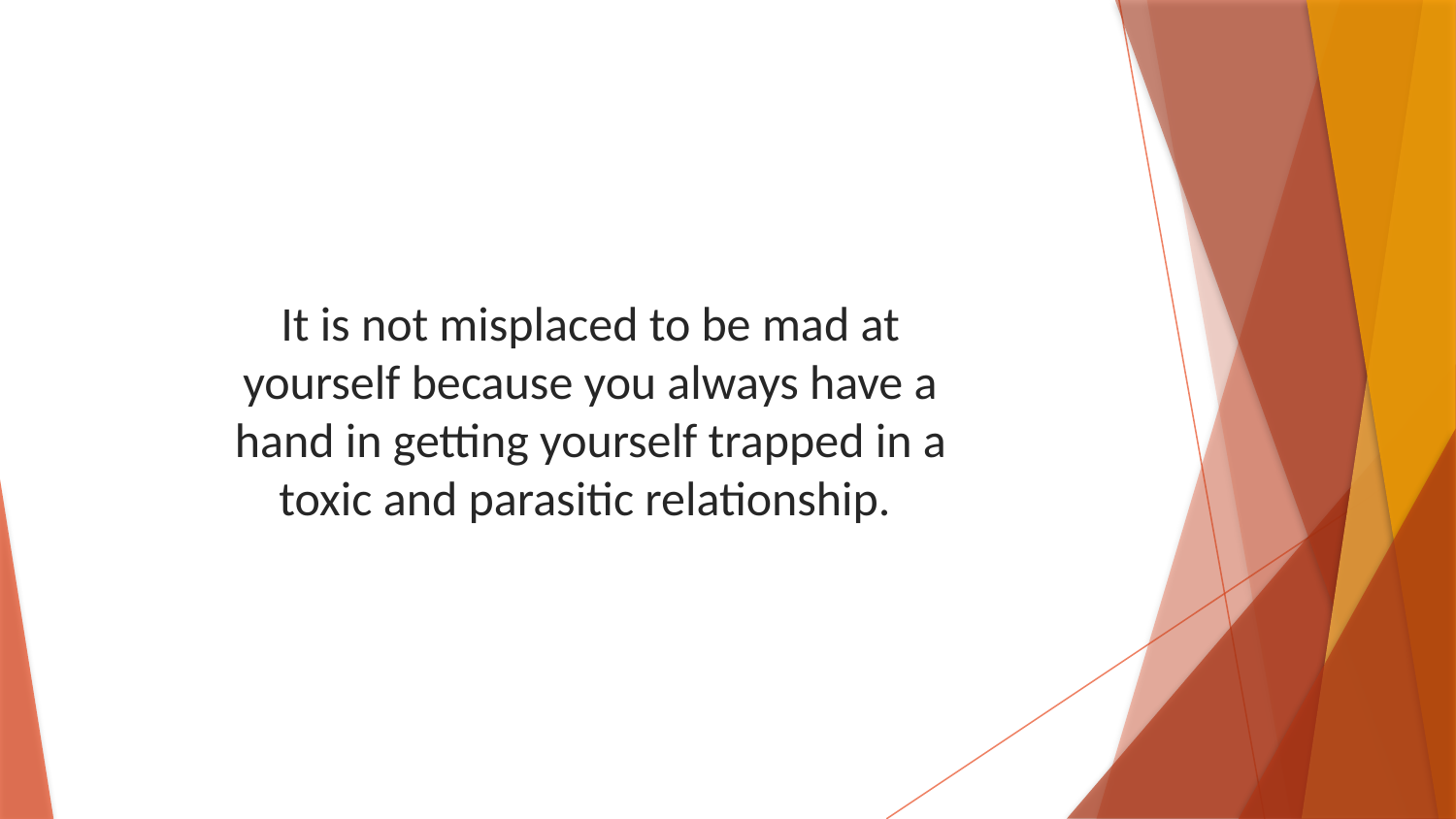

It is not misplaced to be mad at yourself because you always have a hand in getting yourself trapped in a toxic and parasitic relationship.